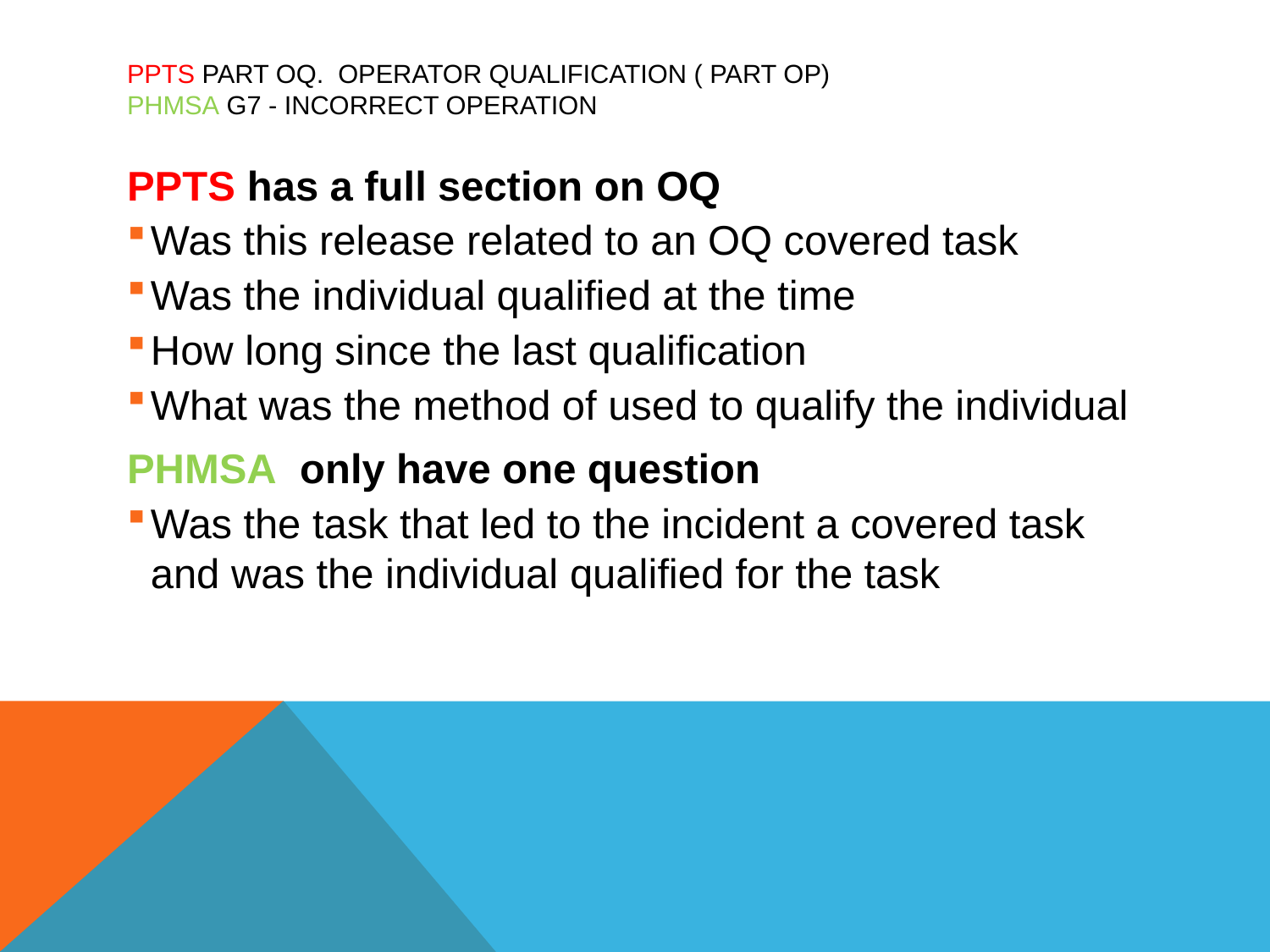

# PPTS PART OQ.  Operator Qualification ( Part OP) PHMSA G7 - Incorrect Operation
PPTS has a full section on OQ
Was this release related to an OQ covered task
Was the individual qualified at the time
How long since the last qualification
What was the method of used to qualify the individual
PHMSA  only have one question
Was the task that led to the incident a covered task  and was the individual qualified for the task